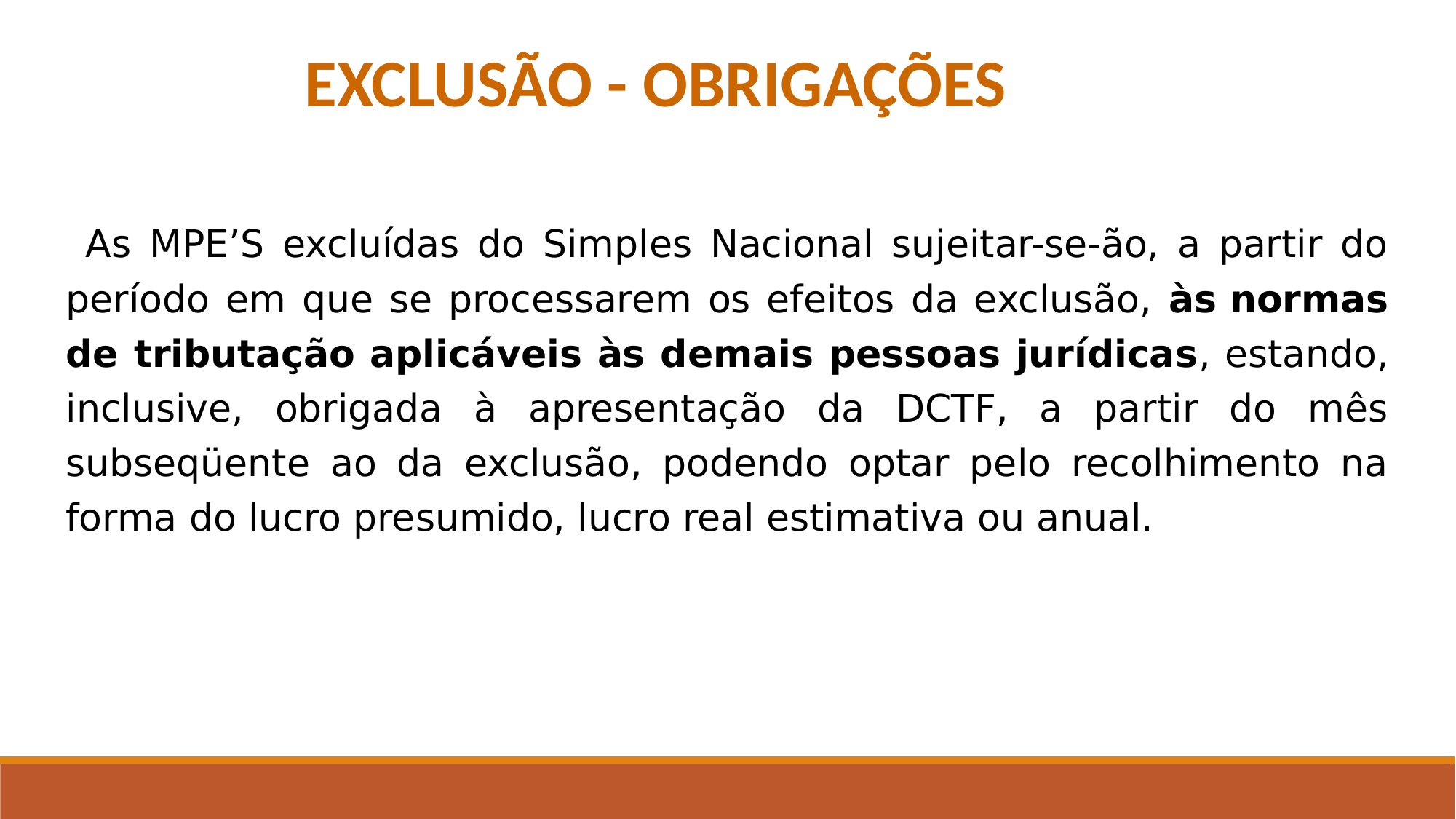

EXCLUSÃO - OBRIGAÇÕES
 As MPE’S excluídas do Simples Nacional sujeitar-se-ão, a partir do período em que se processarem os efeitos da exclusão, às normas de tributação aplicáveis às demais pessoas jurídicas, estando, inclusive, obrigada à apresentação da DCTF, a partir do mês subseqüente ao da exclusão, podendo optar pelo recolhimento na forma do lucro presumido, lucro real estimativa ou anual.